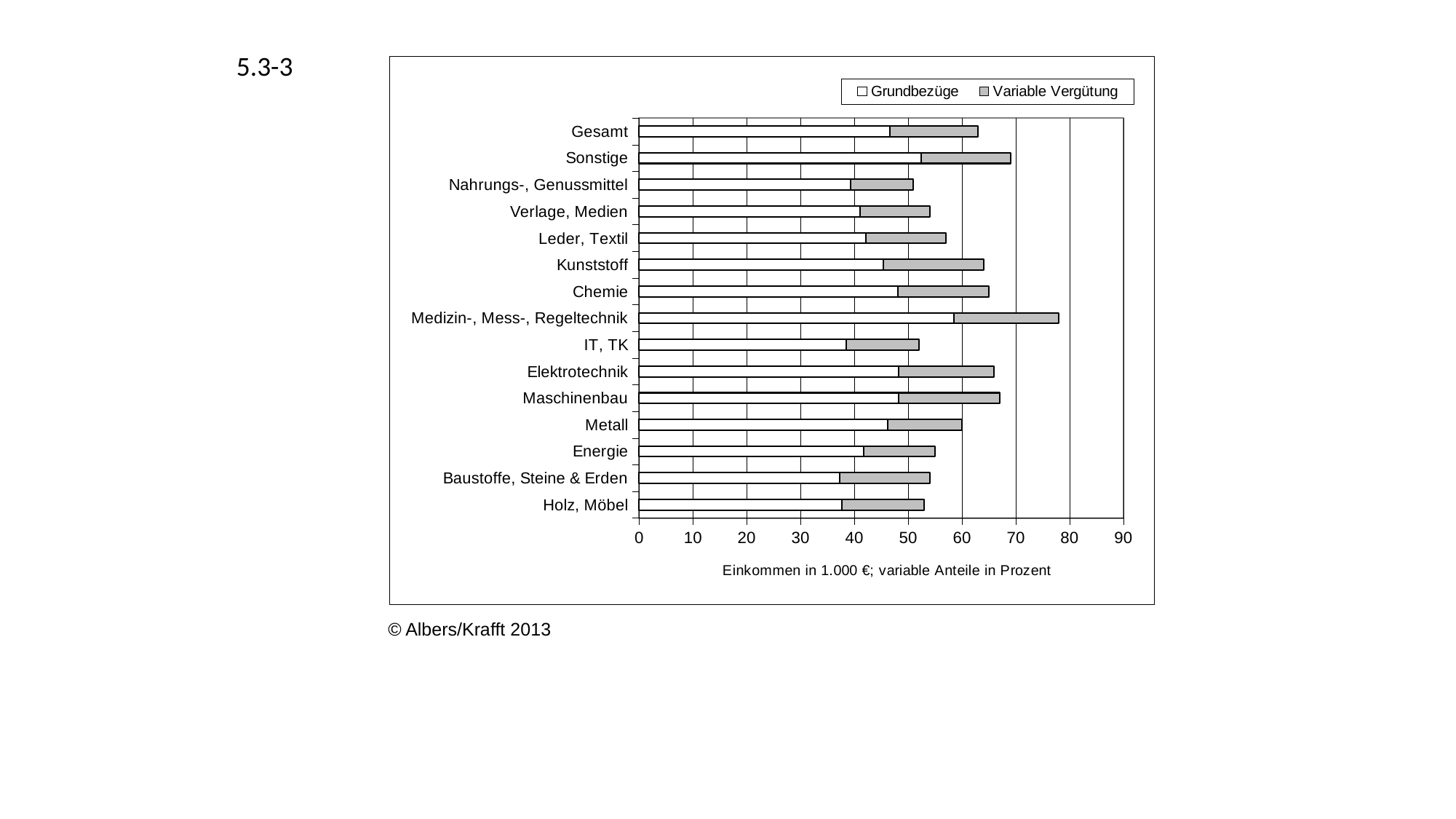

5.3-3

### Chart

| Category | Grundbezüge | Variable Vergütung |
|---|---|---|
| Holz, Möbel | 37.63 | 15.37 |
| Baustoffe, Steine & Erden | 37.26 | 16.74 |
| Energie | 41.8 | 13.2 |
| Metall | 46.2 | 13.8 |
| Maschinenbau | 48.24 | 18.76 |
| Elektrotechnik | 48.18 | 17.82 |
| IT, TK | 38.48 | 13.52 |
| Medizin-, Mess-, Regeltechnik | 58.5 | 19.5 |
| Chemie | 48.1 | 16.9 |
| Kunststoff | 45.44 | 18.56 |
| Leder, Textil | 42.18 | 14.82 |
| Verlage, Medien | 41.04 | 12.96 |
| Nahrungs-, Genussmittel | 39.27 | 11.73 |
| Sonstige | 52.44 | 16.56 |
| Gesamt | 46.62 | 16.38 |
© Albers/Krafft 2013